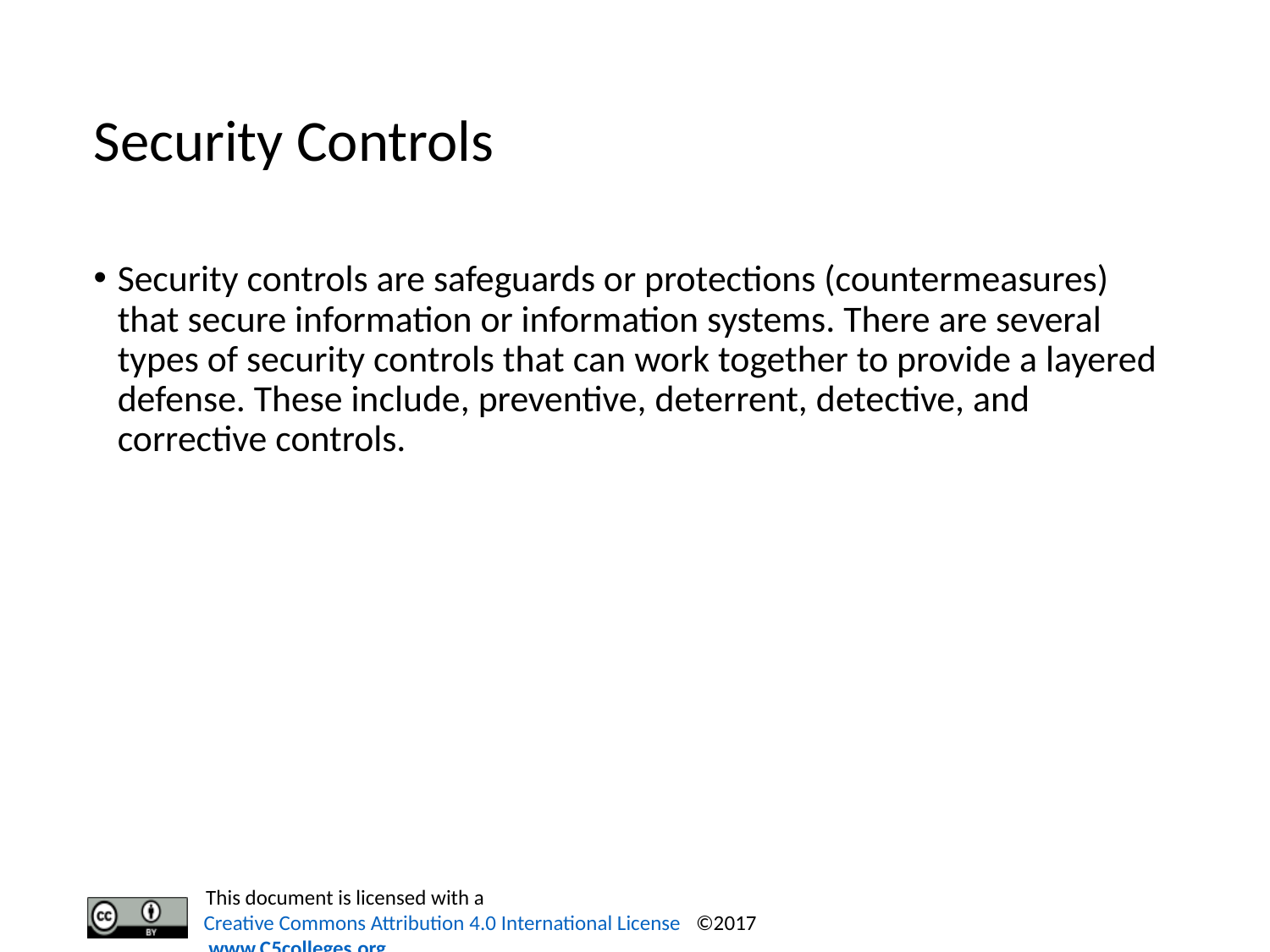

# Security Controls
Security controls are safeguards or protections (countermeasures) that secure information or information systems. There are several types of security controls that can work together to provide a layered defense. These include, preventive, deterrent, detective, and corrective controls.